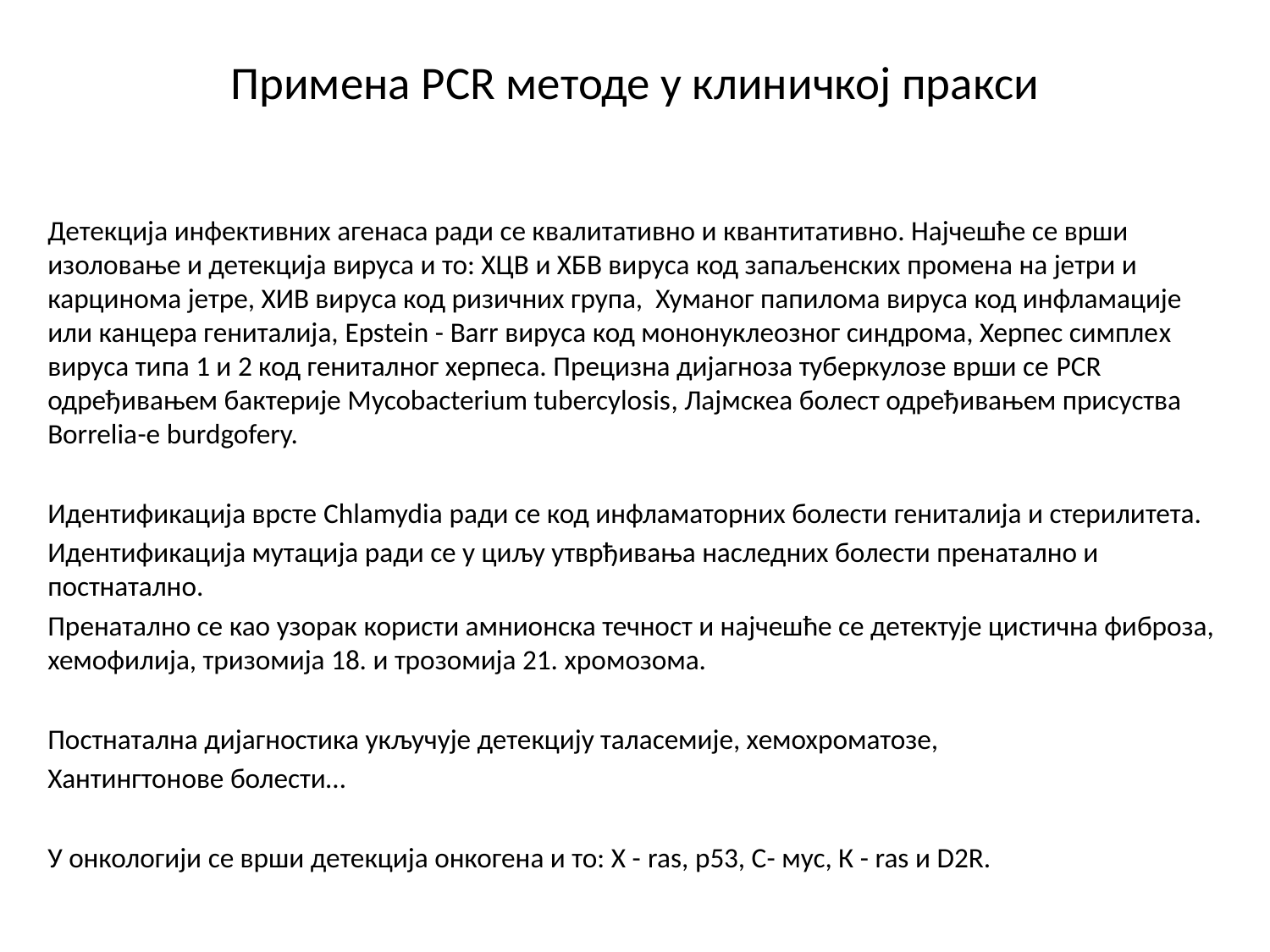

# Примена PCR методе у клиничкој пракси
Детекција инфективних агенаса ради се квалитативно и квантитативно. Најчешће се врши изоловање и детекција вируса и то: ХЦВ и ХБВ вируса код запаљенских промена на јетри и карцинома јетре, ХИВ вируса код ризичних група,  Хуманог папилома вируса код инфламације или канцера гениталија, Epstein - Barr вируса код мононуклеозног синдрома, Херпес симплеx вируса типа 1 и 2 код гениталног херпеса. Прецизна дијагноза туберкулозе врши се PCR одређивањем бактерије Мycobacterium tubercylosis, Лајмскеa болест одређивањем присуства Borrelia-е burdgofery.

Идентификација врсте Chlamydia ради се код инфламаторних болести гениталија и стерилитета.
Идентификација мутација ради се у циљу утврђивања наследних болести пренатално и постнатално.
Пренатално се као узорак користи амнионска течност и најчешће се детектује цистична фиброза, хемофилија, тризомија 18. и трозомија 21. хромозома.

Постнатална дијагностика укључује детекцију таласемије, хемохроматозе,
Хантингтонове болести…

У онкологији се врши детекција онкогена и то: Х - ras, p53, C- мyc, К - ras и D2R.